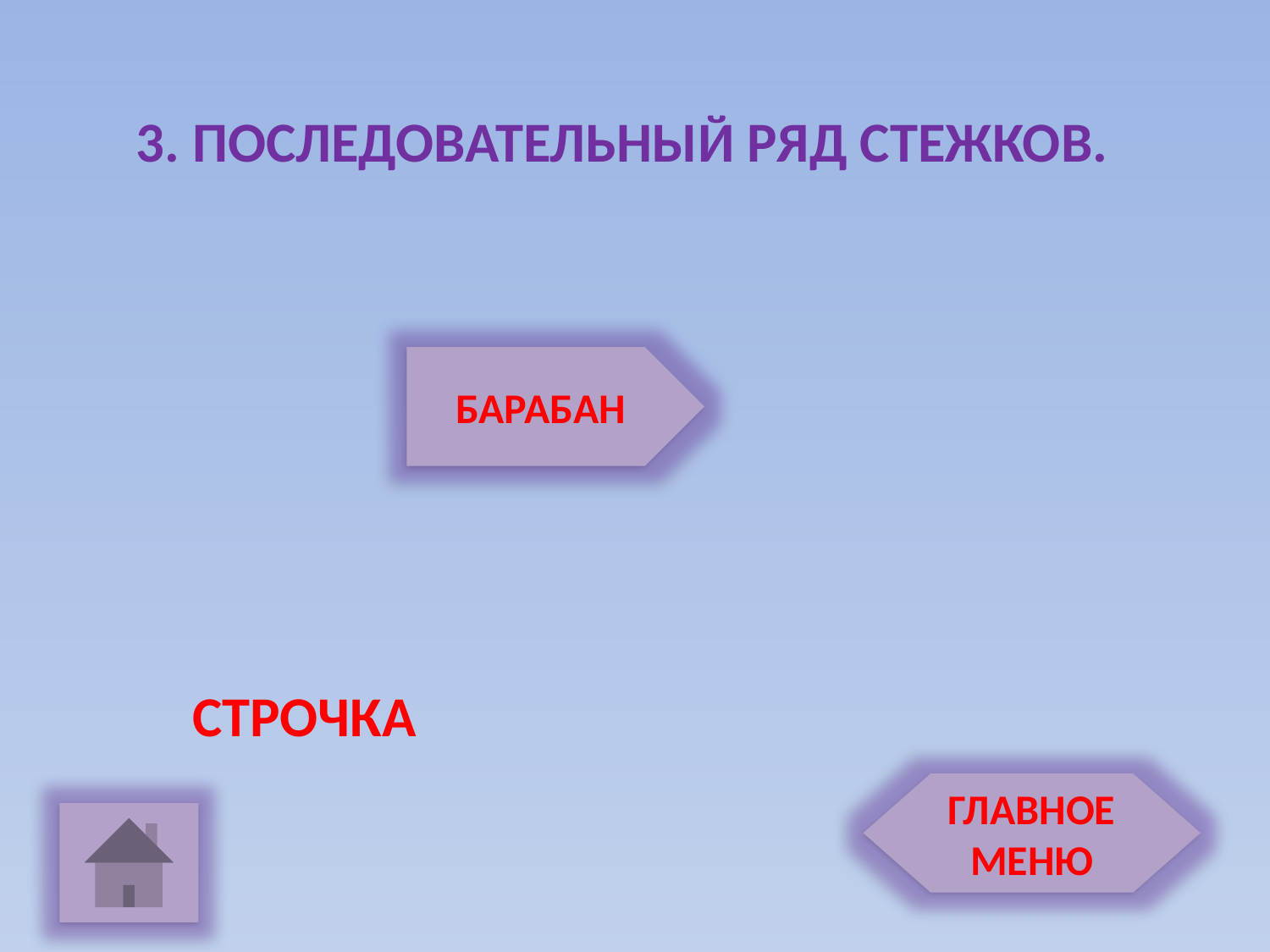

3. ПОСЛЕДОВАТЕЛЬНЫЙ РЯД СТЕЖКОВ.
БАРАБАН
СТРОЧКА
ГЛАВНОЕ МЕНЮ